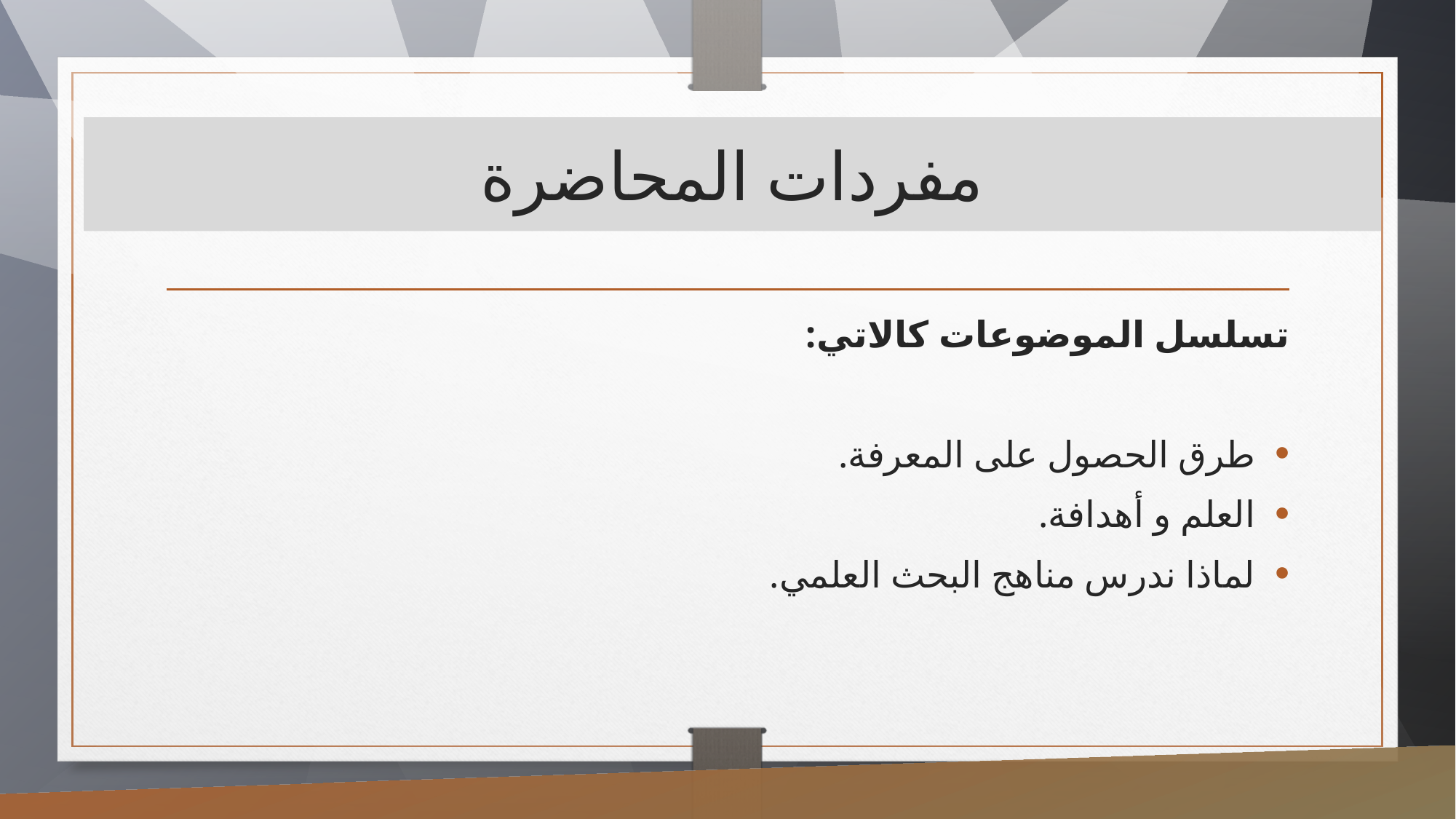

# مفردات المحاضرة
تسلسل الموضوعات كالاتي:

طرق الحصول على المعرفة.
العلم و أهدافة.
لماذا ندرس مناهج البحث العلمي.